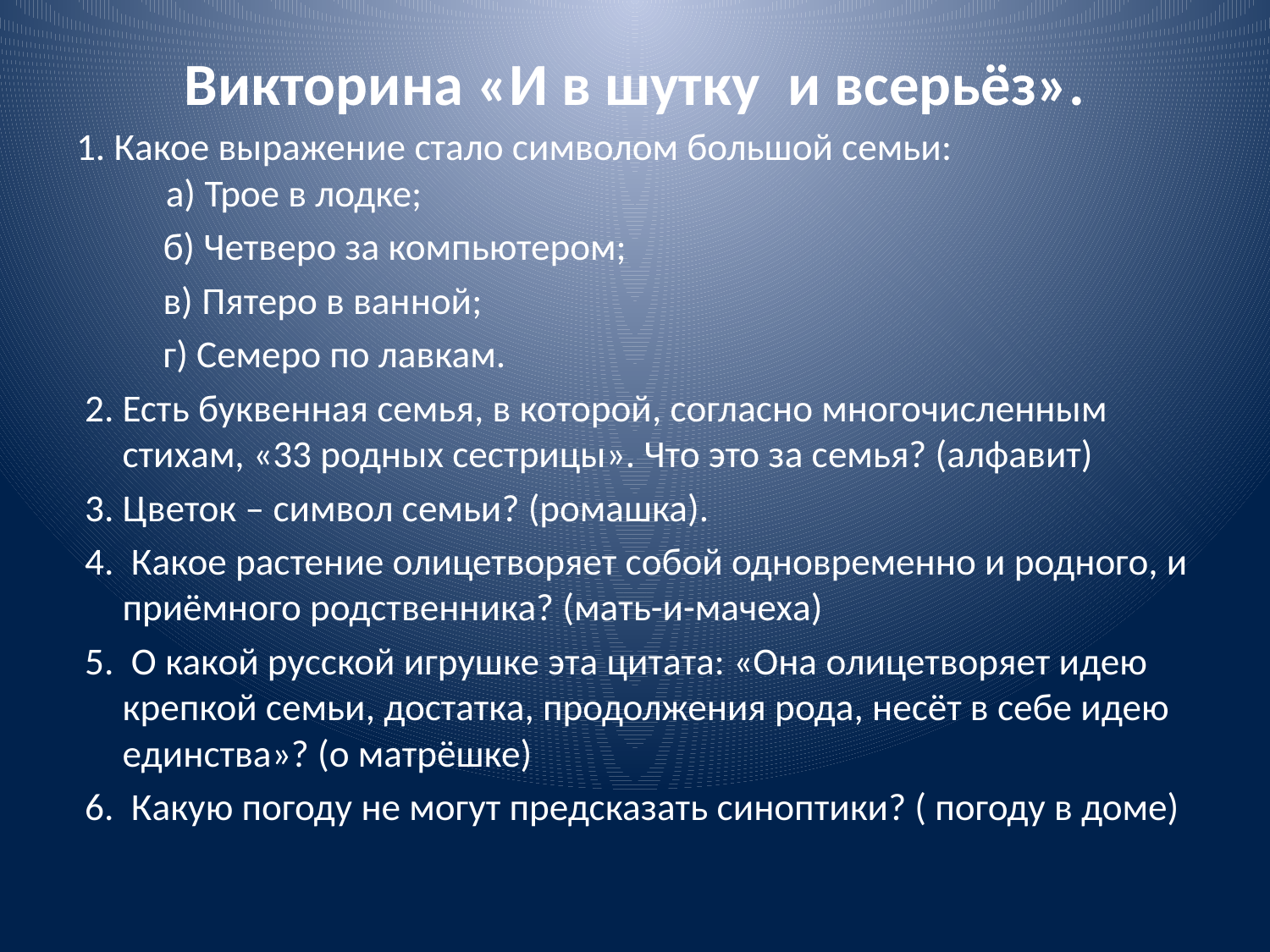

# Викторина «И в шутку  и всерьёз».
1. Какое выражение стало символом большой семьи:
     а) Трое в лодке;
          б) Четверо за компьютером;
          в) Пятеро в ванной;
          г) Семеро по лавкам.
 2. Есть буквенная семья, в которой, согласно многочисленным стихам, «33 родных сестрицы». Что это за семья? (алфавит)
 3. Цветок – символ семьи? (ромашка).
 4.  Какое растение олицетворяет собой одновременно и родного, и приёмного родственника? (мать-и-мачеха)
 5.  О какой русской игрушке эта цитата: «Она олицетворяет идею крепкой семьи, достатка, продолжения рода, несёт в себе идею единства»? (о матрёшке)
 6.  Какую погоду не могут предсказать синоптики? ( погоду в доме)